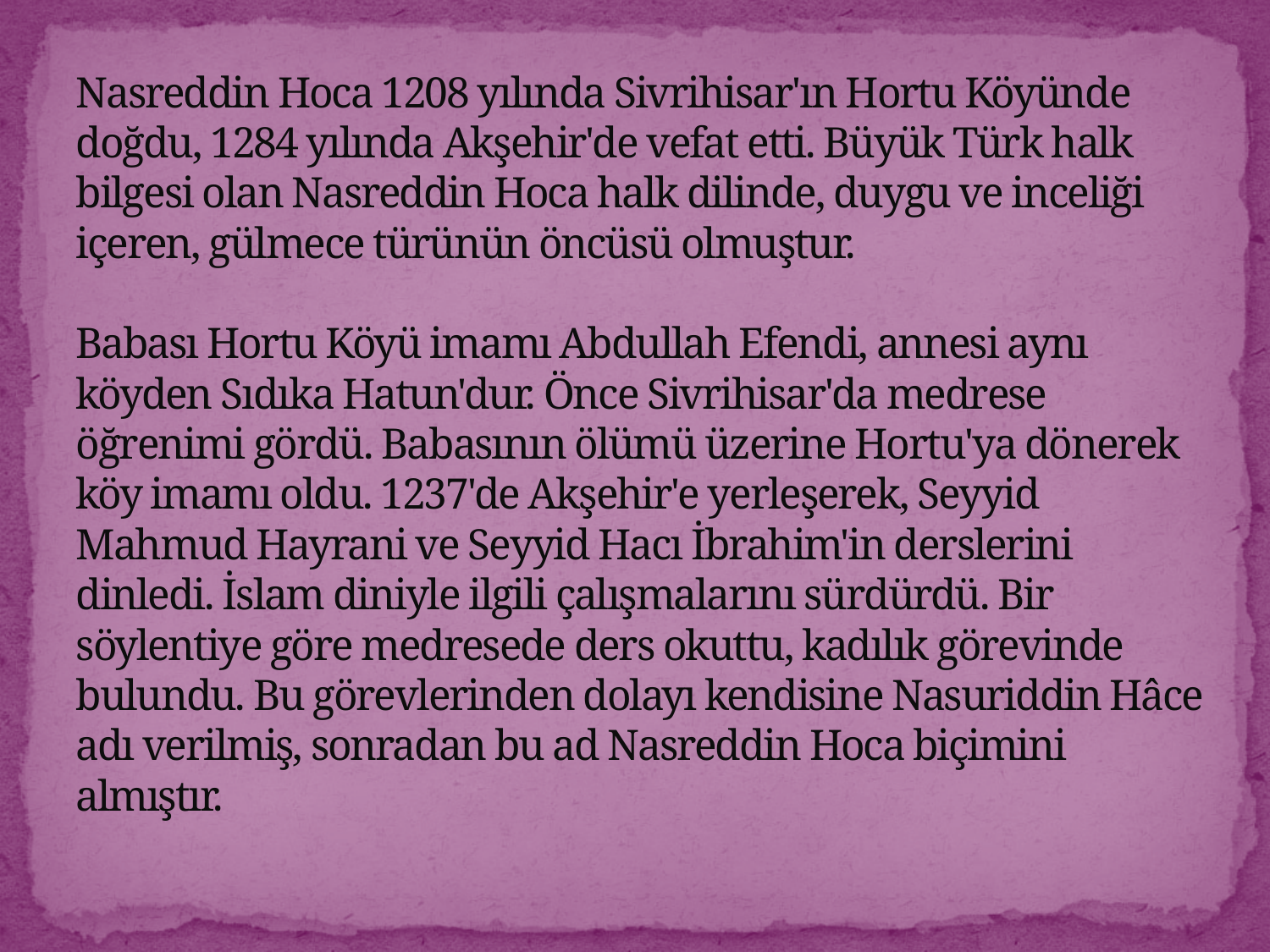

# Nasreddin Hoca 1208 yılında Sivrihisar'ın Hortu Köyünde doğdu, 1284 yılında Akşehir'de vefat etti. Büyük Türk halk bilgesi olan Nasreddin Hoca halk dilinde, duygu ve inceliği içeren, gülmece türünün öncüsü olmuştur. Babası Hortu Köyü imamı Abdullah Efendi, annesi aynı köyden Sıdıka Hatun'dur. Önce Sivrihisar'da medrese öğrenimi gördü. Babasının ölümü üzerine Hortu'ya dönerek köy imamı oldu. 1237'de Akşehir'e yerleşerek, Seyyid Mahmud Hayrani ve Seyyid Hacı İbrahim'in derslerini dinledi. İslam diniyle ilgili çalışmalarını sürdürdü. Bir söylentiye göre medresede ders okuttu, kadılık görevinde bulundu. Bu görevlerinden dolayı kendisine Nasuriddin Hâce adı verilmiş, sonradan bu ad Nasreddin Hoca biçimini almıştır.